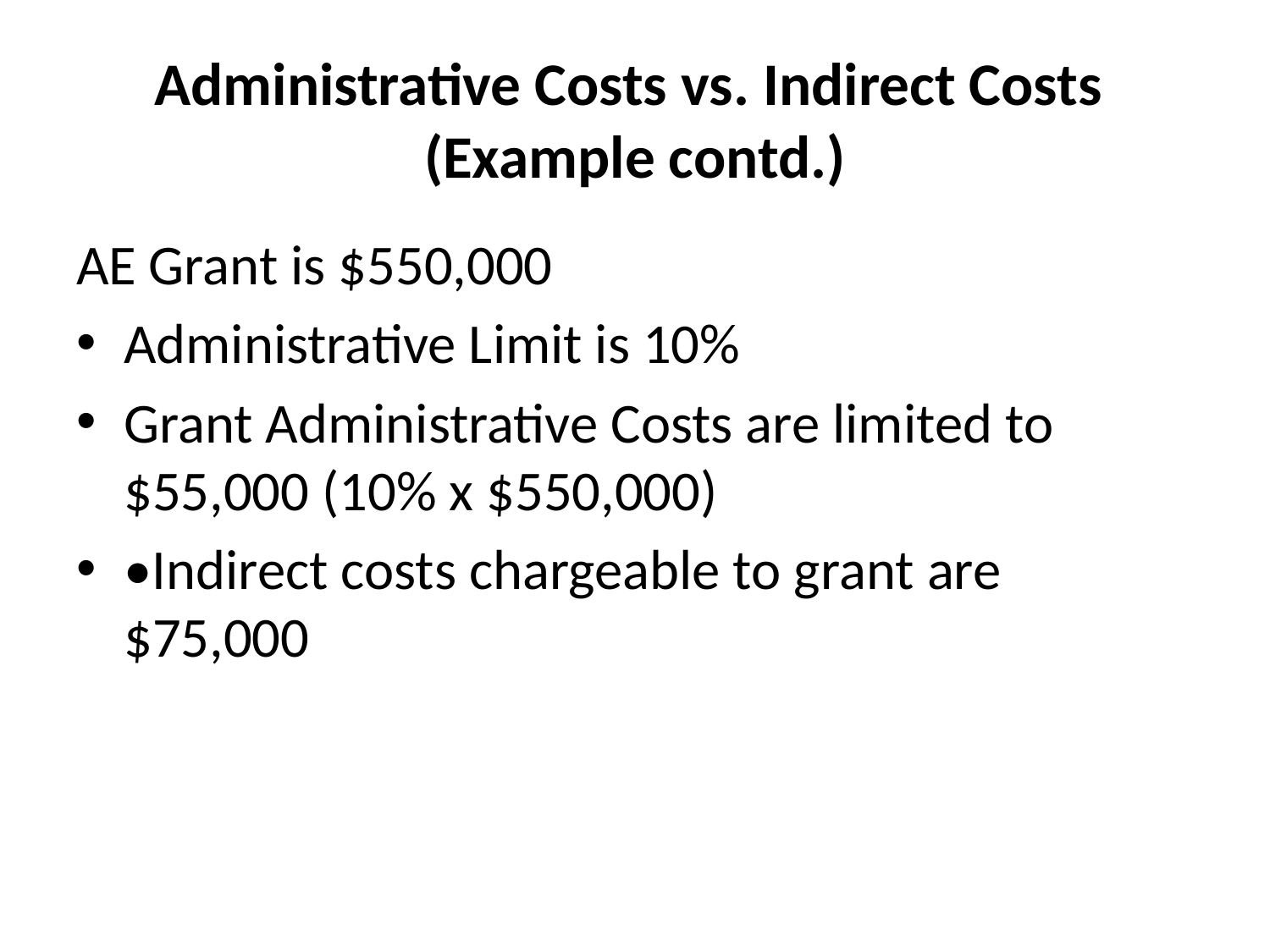

# Administrative Costs vs. Indirect Costs (Example contd.)
AE Grant is $550,000
Administrative Limit is 10%
Grant Administrative Costs are limited to $55,000 (10% x $550,000)
•Indirect costs chargeable to grant are $75,000